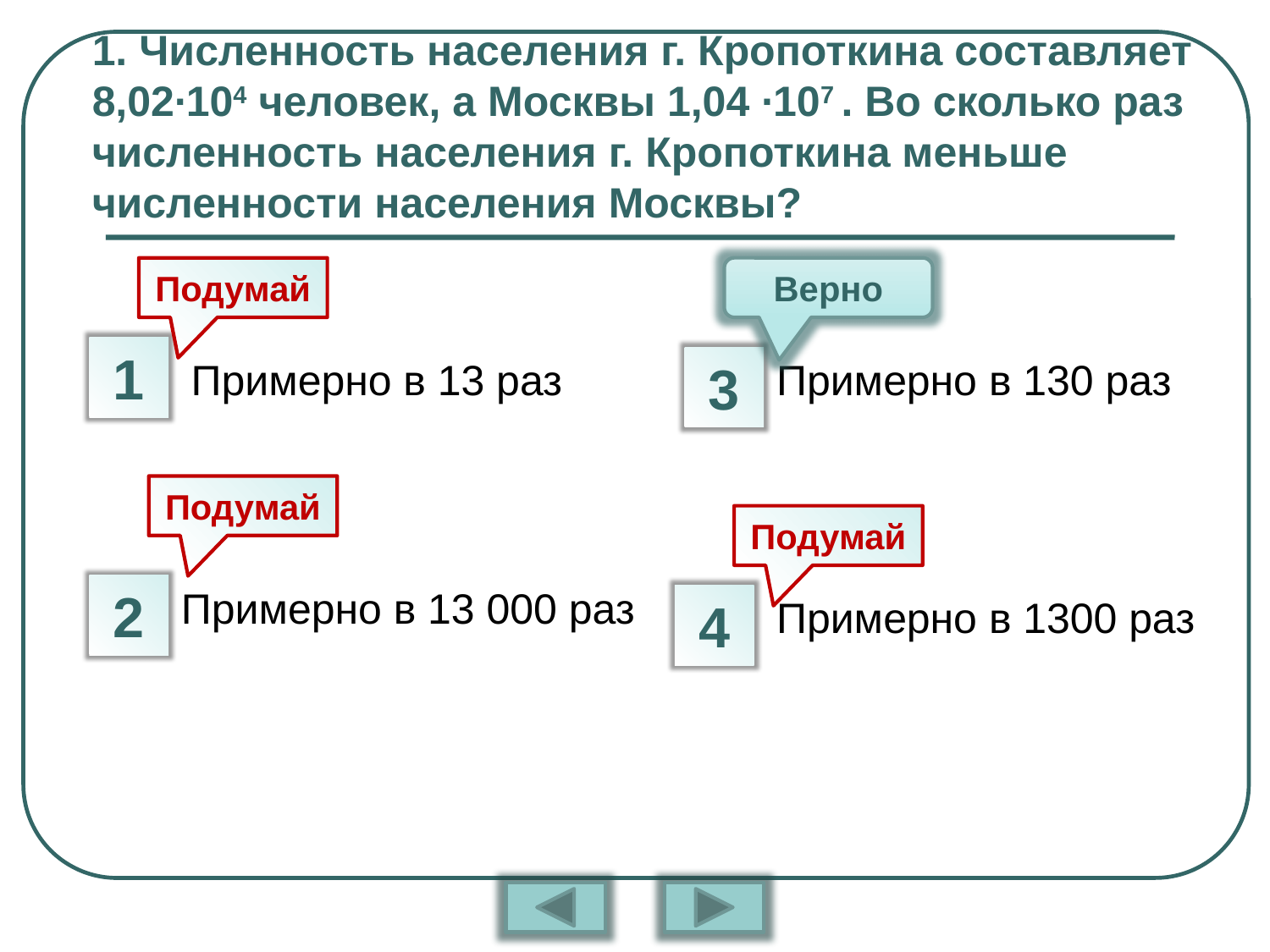

# 1. Численность населения г. Кропоткина составляет 8,02∙104 человек, а Москвы 1,04 ∙107 . Во сколько раз численность населения г. Кропоткина меньше численности населения Москвы?
Подумай
Верно
1
Примерно в 13 раз
3
Примерно в 130 раз
Подумай
Подумай
2
Примерно в 13 000 раз
4
Примерно в 1300 раз